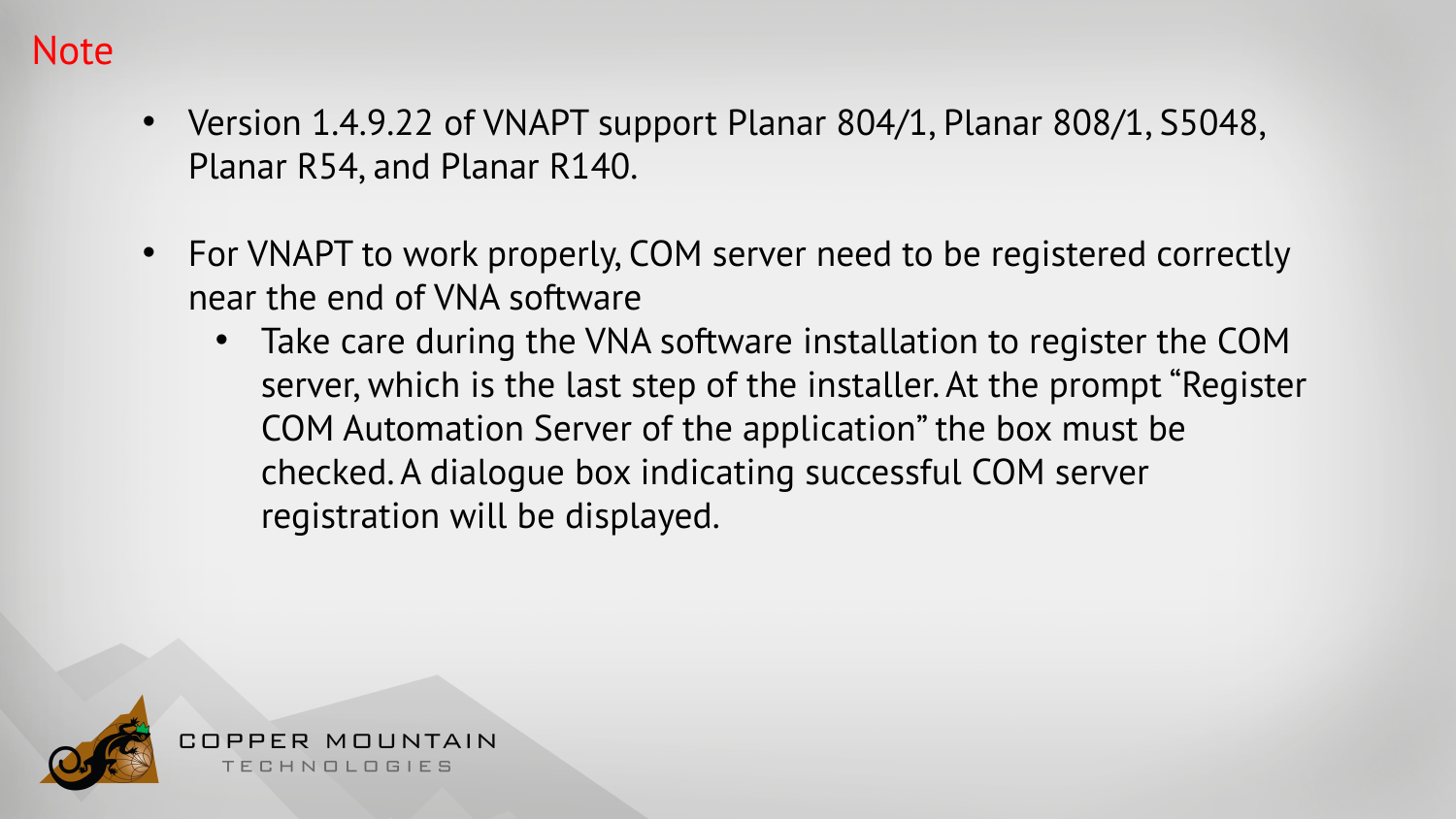

Note
Version 1.4.9.22 of VNAPT support Planar 804/1, Planar 808/1, S5048, Planar R54, and Planar R140.

For VNAPT to work properly, COM server need to be registered correctly near the end of VNA software
Take care during the VNA software installation to register the COM server, which is the last step of the installer. At the prompt “Register COM Automation Server of the application” the box must be checked. A dialogue box indicating successful COM server registration will be displayed.